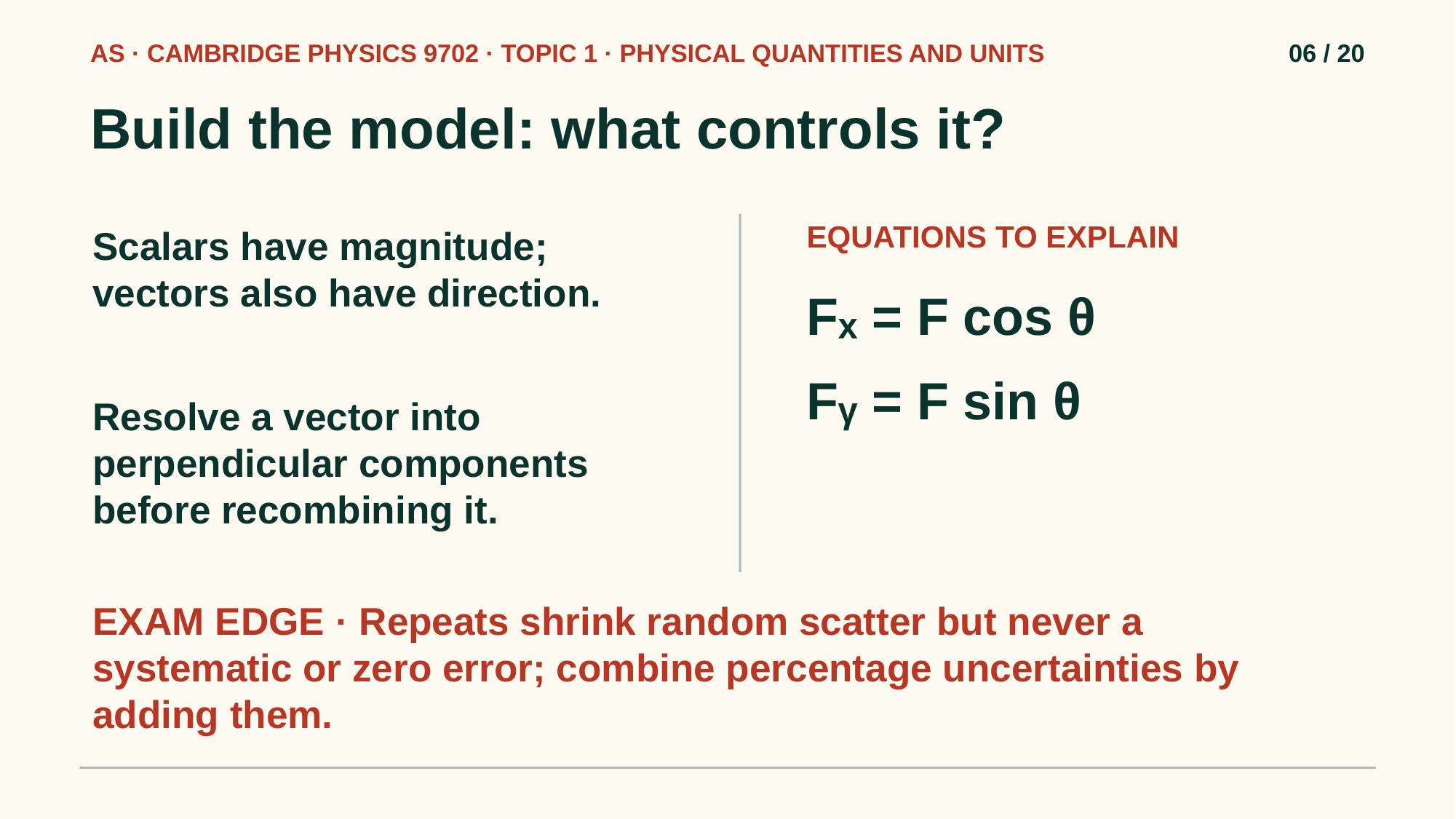

AS · CAMBRIDGE PHYSICS 9702 · TOPIC 1 · PHYSICAL QUANTITIES AND UNITS
06 / 20
Build the model: what controls it?
EQUATIONS TO EXPLAIN

Scalars have magnitude; vectors also have direction.
Fₓ = F cos θ
Fᵧ = F sin θ
Resolve a vector into perpendicular components before recombining it.
EXAM EDGE · Repeats shrink random scatter but never a systematic or zero error; combine percentage uncertainties by adding them.